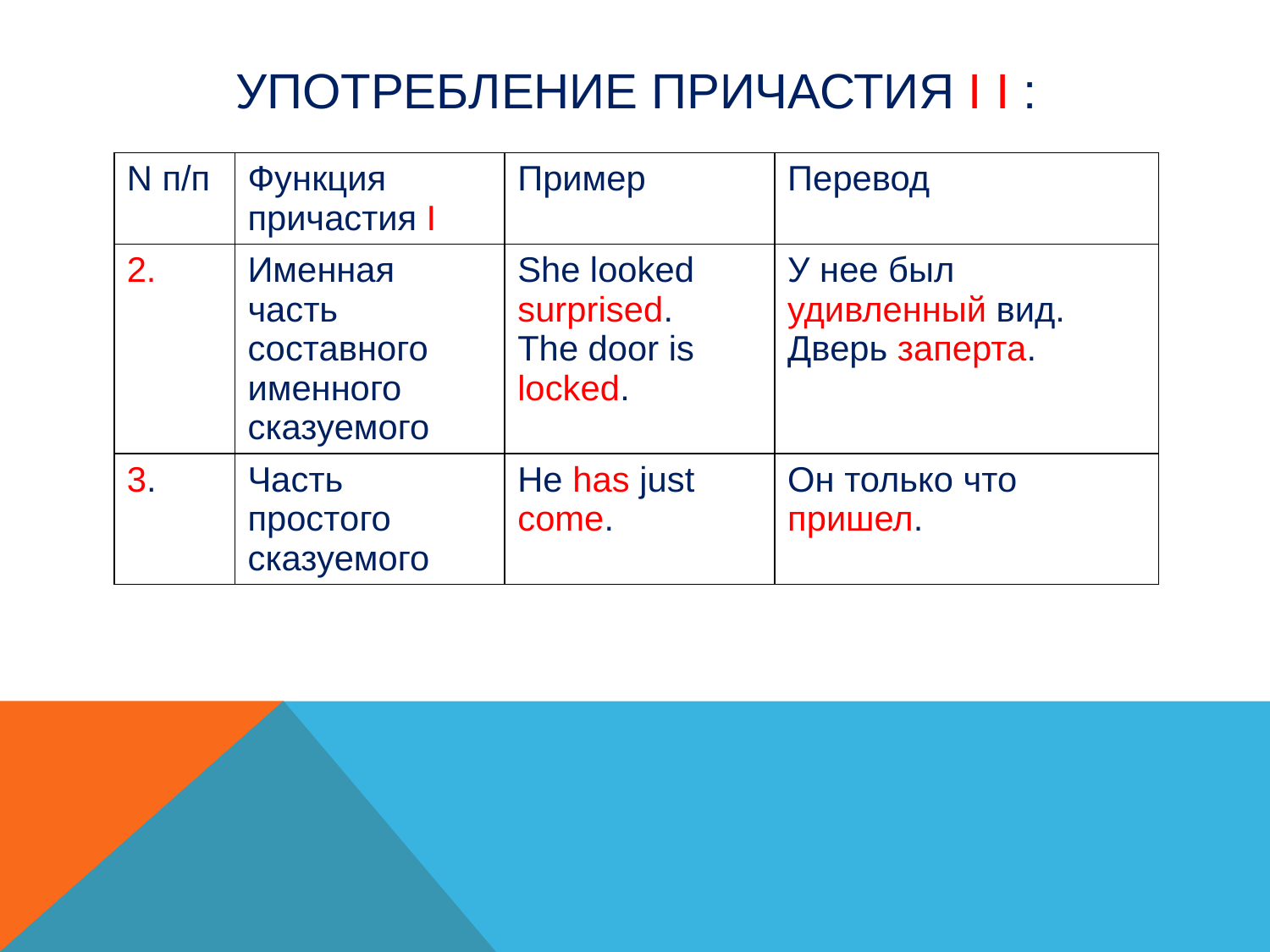

# Употребление Причастия I I :
| N п/п | Функция причастия I | Пример | Перевод |
| --- | --- | --- | --- |
| 2. | Именная часть составного именного сказуемого | She looked surprised. The door is locked. | У нее был удивленный вид. Дверь заперта. |
| 3. | Часть простого сказуемого | He has just come. | Он только что пришел. |